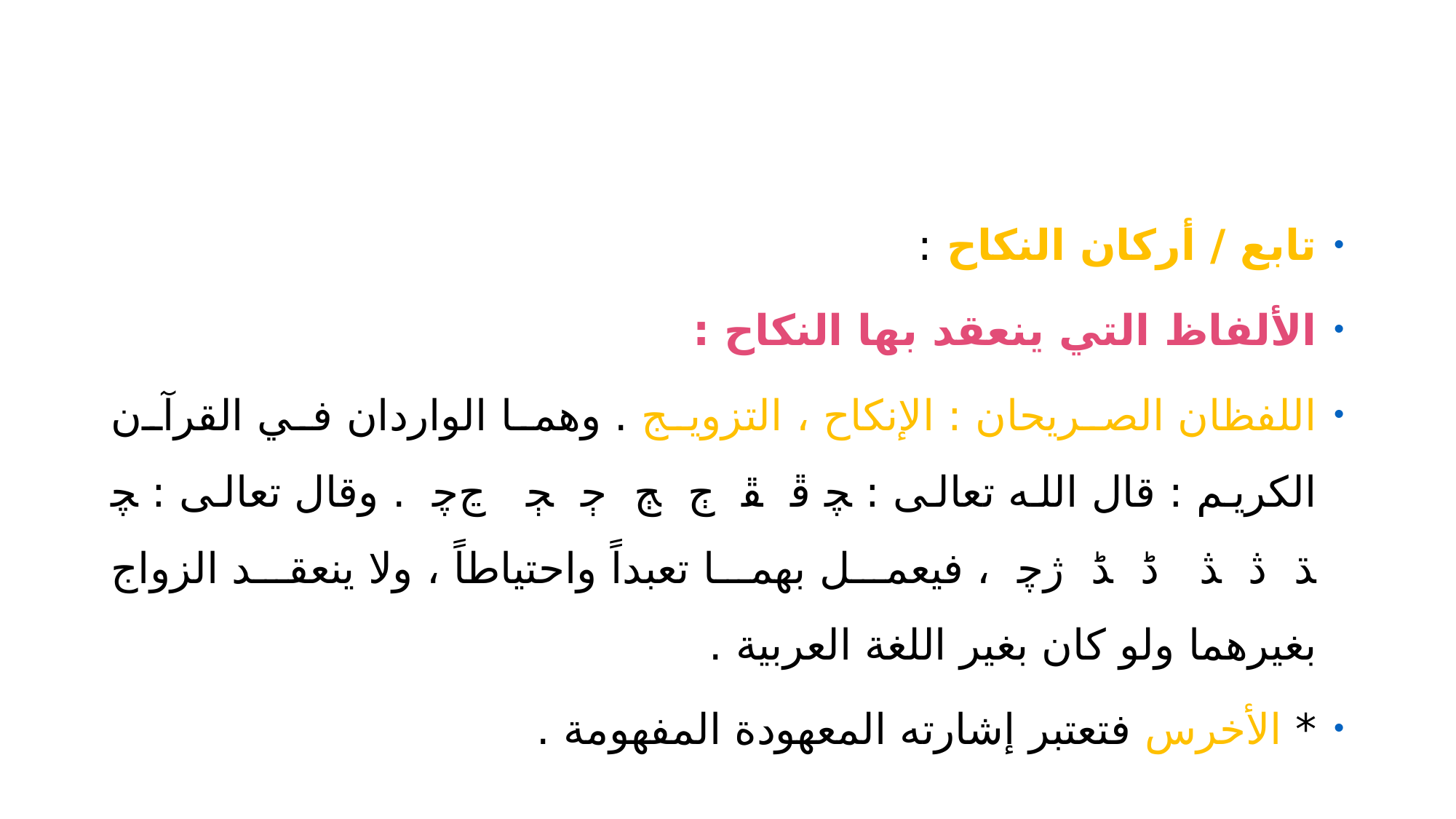

#
تابع / أركان النكاح :
الألفاظ التي ينعقد بها النكاح :
اللفظان الصريحان : الإنكاح ، التزويج . وهما الواردان في القرآن الكريم : قال الله تعالى : ﭽ ﭰ  ﭱ  ﭲ  ﭳ  ﭴ  ﭵ   ﭶﭼ  . وقال تعالى : ﭽ ﮅ  ﮆ  ﮇ   ﮈ  ﮉ  ﮊﭼ  ، فيعمل بهما تعبداً واحتياطاً ، ولا ينعقد الزواج بغيرهما ولو كان بغير اللغة العربية .
* الأخرس فتعتبر إشارته المعهودة المفهومة .